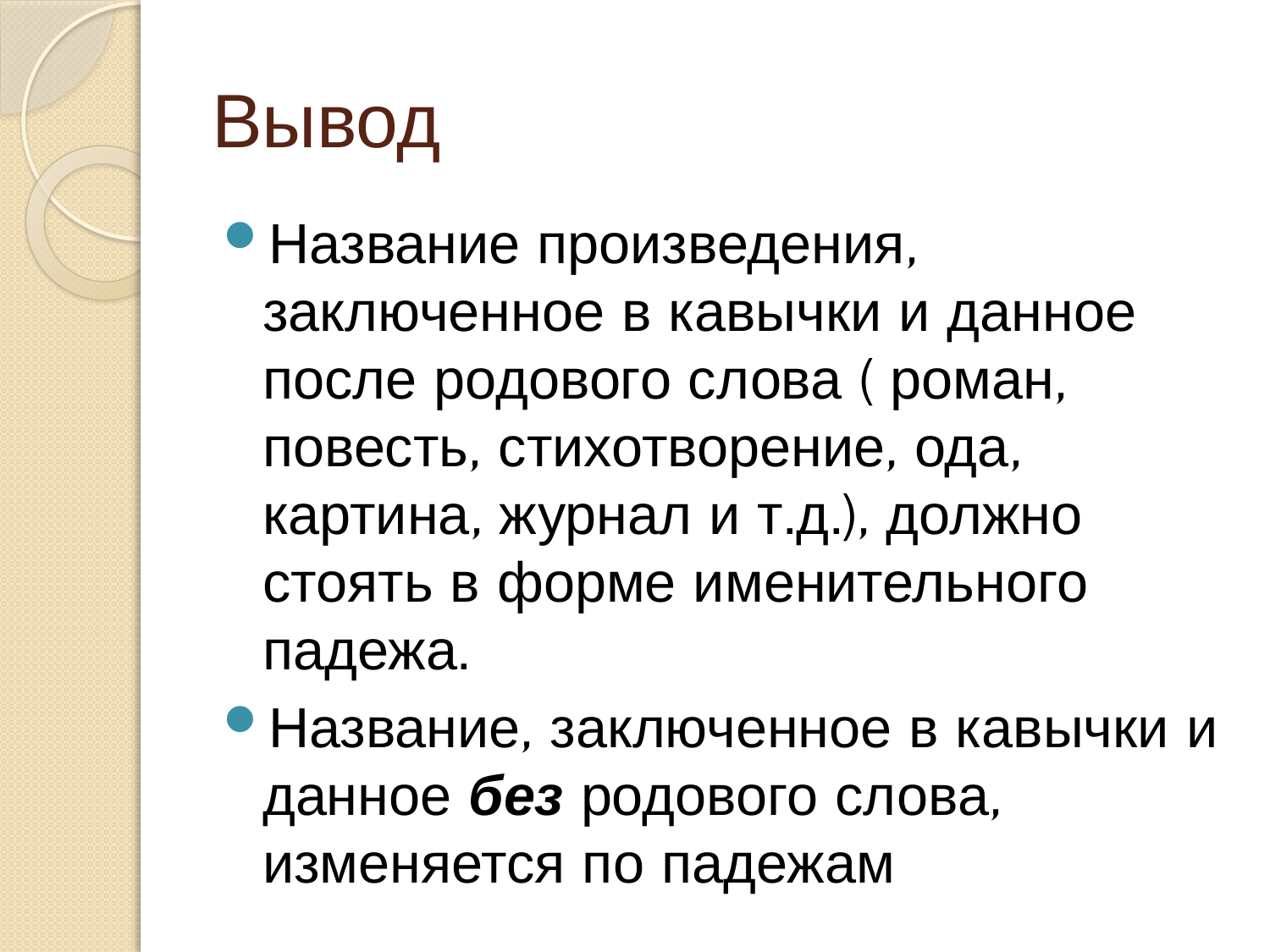

# Вывод
Название произведения, заключенное в кавычки и данное после родового слова ( роман, повесть, стихотворение, ода, картина, журнал и т.д.), должно стоять в форме именительного падежа.
Название, заключенное в кавычки и данное без родового слова, изменяется по падежам